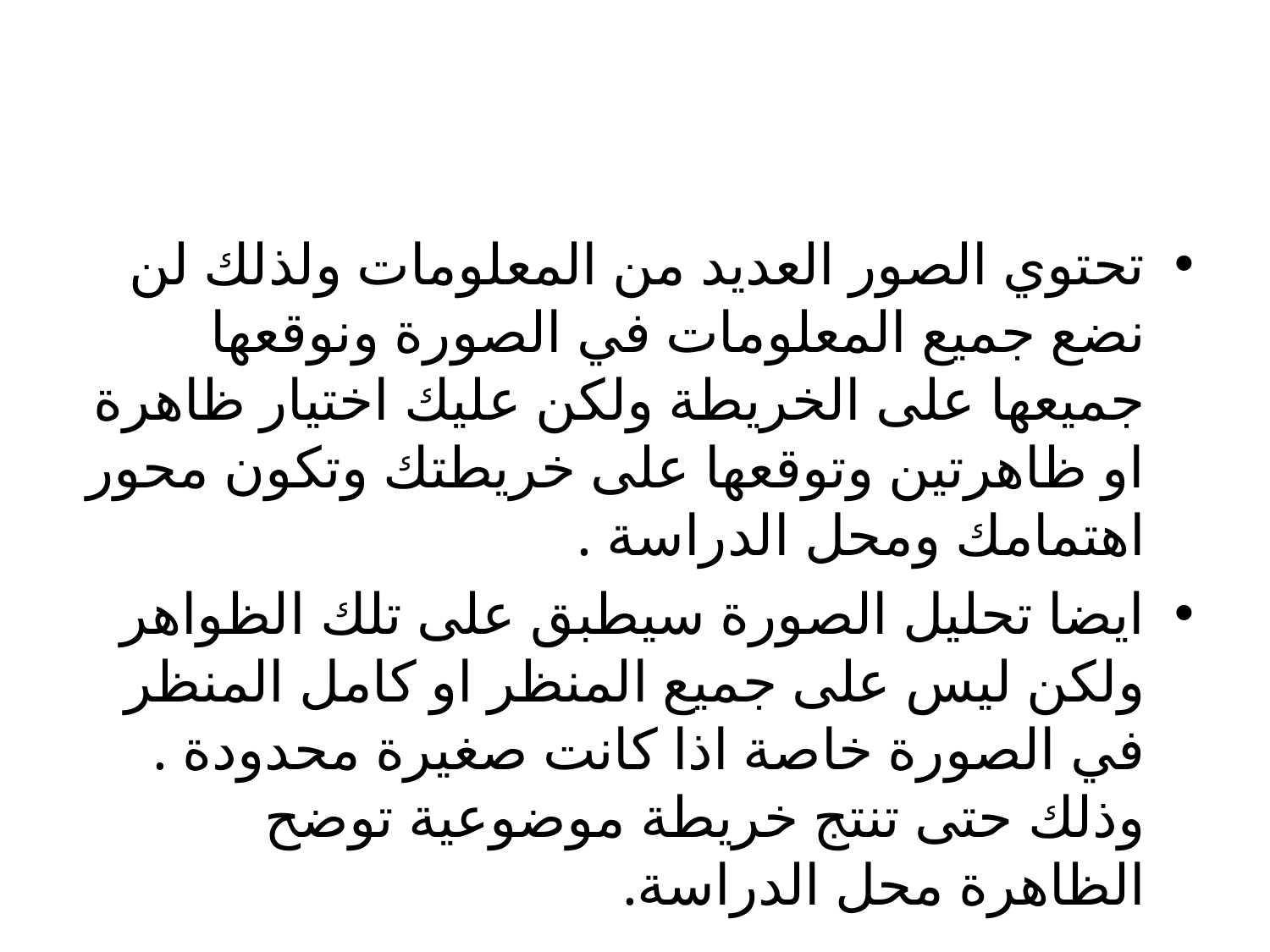

تحتوي الصور العديد من المعلومات ولذلك لن نضع جميع المعلومات في الصورة ونوقعها جميعها على الخريطة ولكن عليك اختيار ظاهرة او ظاهرتين وتوقعها على خريطتك وتكون محور اهتمامك ومحل الدراسة .
ايضا تحليل الصورة سيطبق على تلك الظواهر ولكن ليس على جميع المنظر او كامل المنظر في الصورة خاصة اذا كانت صغيرة محدودة . وذلك حتى تنتج خريطة موضوعية توضح الظاهرة محل الدراسة.